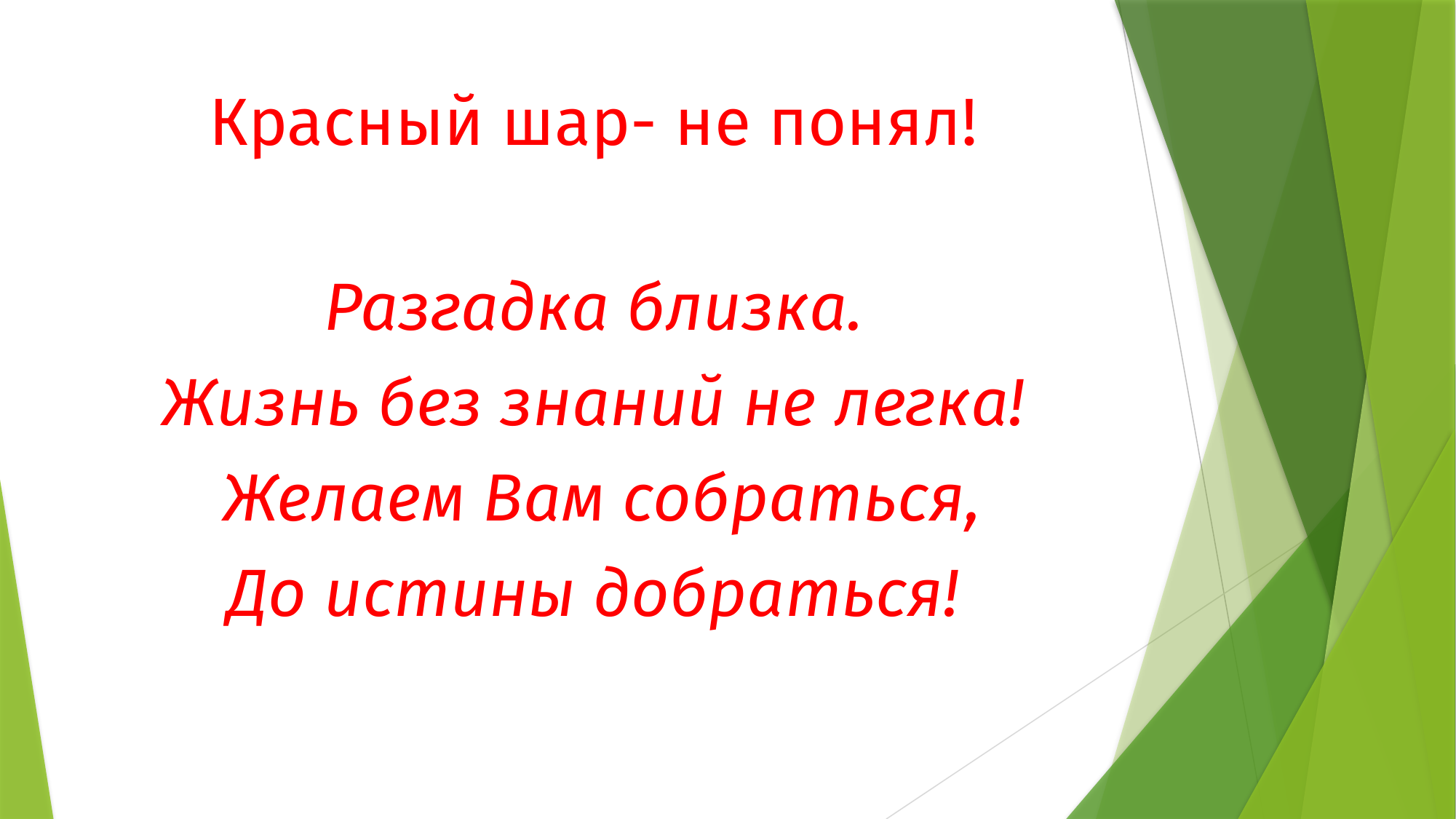

# Красный шар- не понял!
Разгадка близка.
Жизнь без знаний не легка!
 Желаем Вам собраться,
До истины добраться!